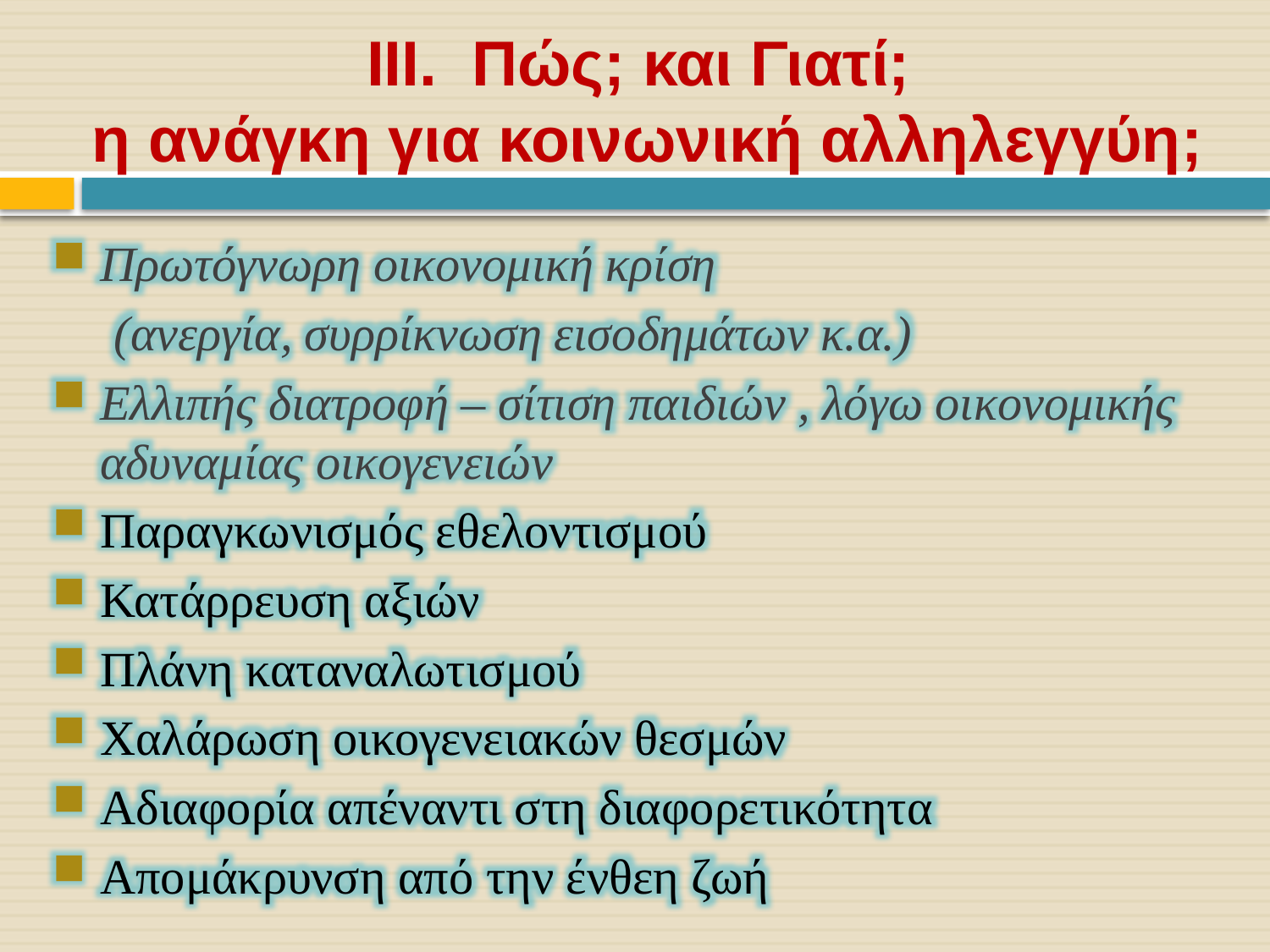

ΙΙΙ.  Πώς; και Γιατί;
η ανάγκη για κοινωνική αλληλεγγύη;
Πρωτόγνωρη οικονομική κρίση
     (ανεργία, συρρίκνωση εισοδημάτων κ.α.)
Ελλιπής διατροφή – σίτιση παιδιών , λόγω οικονομικής αδυναμίας οικογενειών
Παραγκωνισμός εθελοντισμού
Κατάρρευση αξιών
Πλάνη καταναλωτισμού
Χαλάρωση οικογενειακών θεσμών
Αδιαφορία απέναντι στη διαφορετικότητα
Απομάκρυνση από την ένθεη ζωή